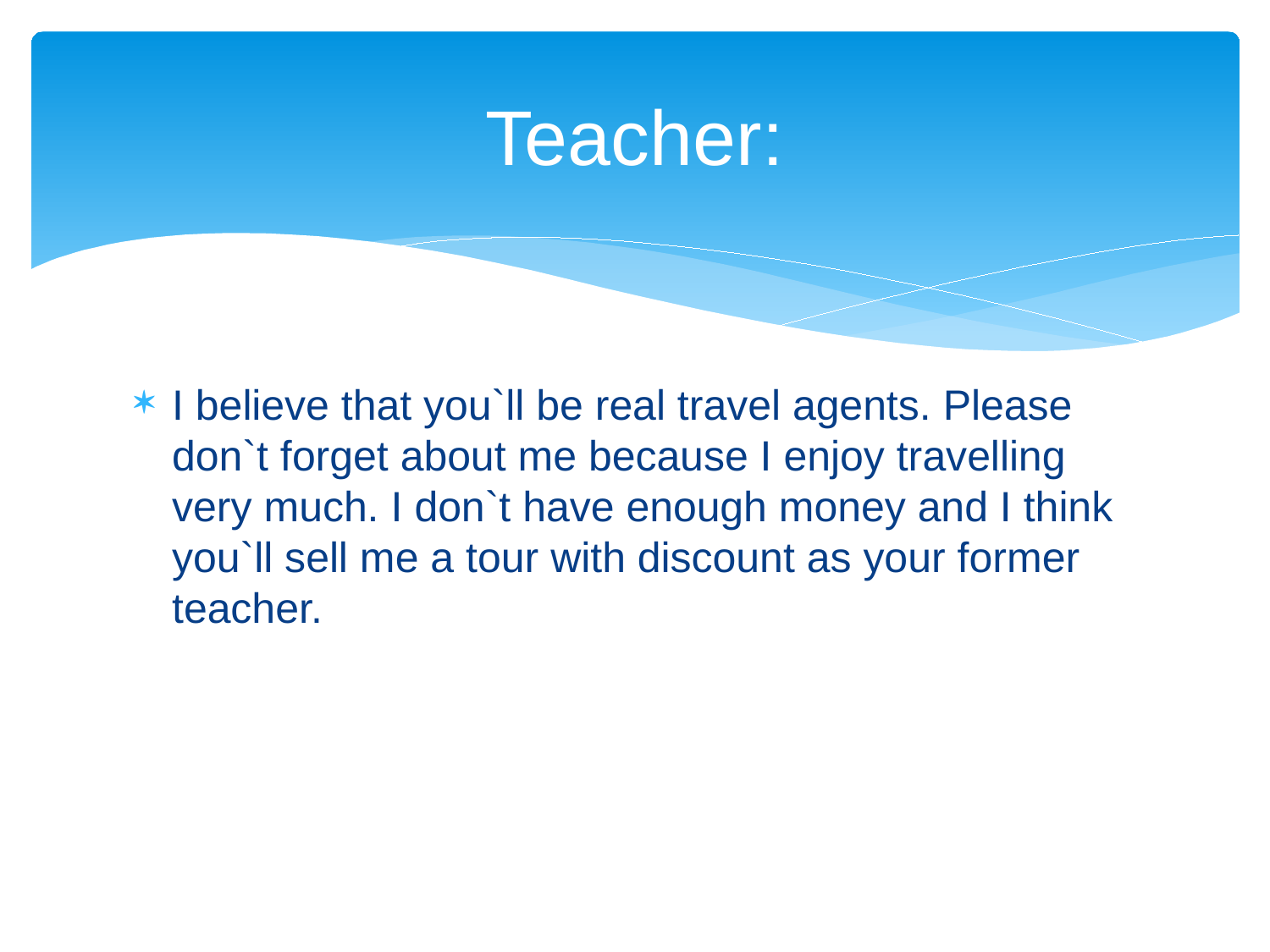

# Teacher:
I believe that you`ll be real travel agents. Please don`t forget about me because I enjoy travelling very much. I don`t have enough money and I think you`ll sell me a tour with discount as your former teacher.